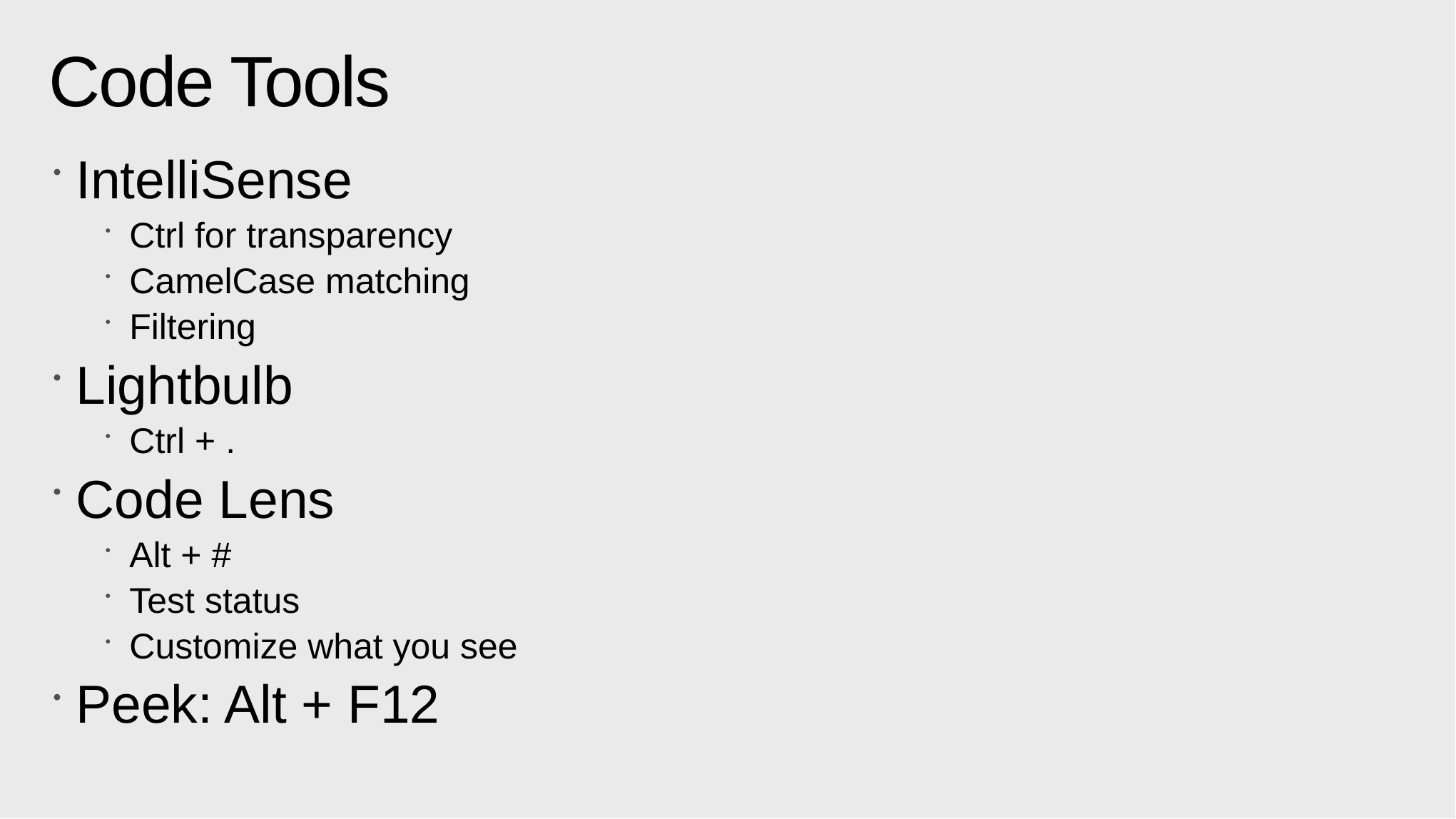

# Code Tools
IntelliSense
Ctrl for transparency
CamelCase matching
Filtering
Lightbulb
Ctrl + .
Code Lens
Alt + #
Test status
Customize what you see
Peek: Alt + F12